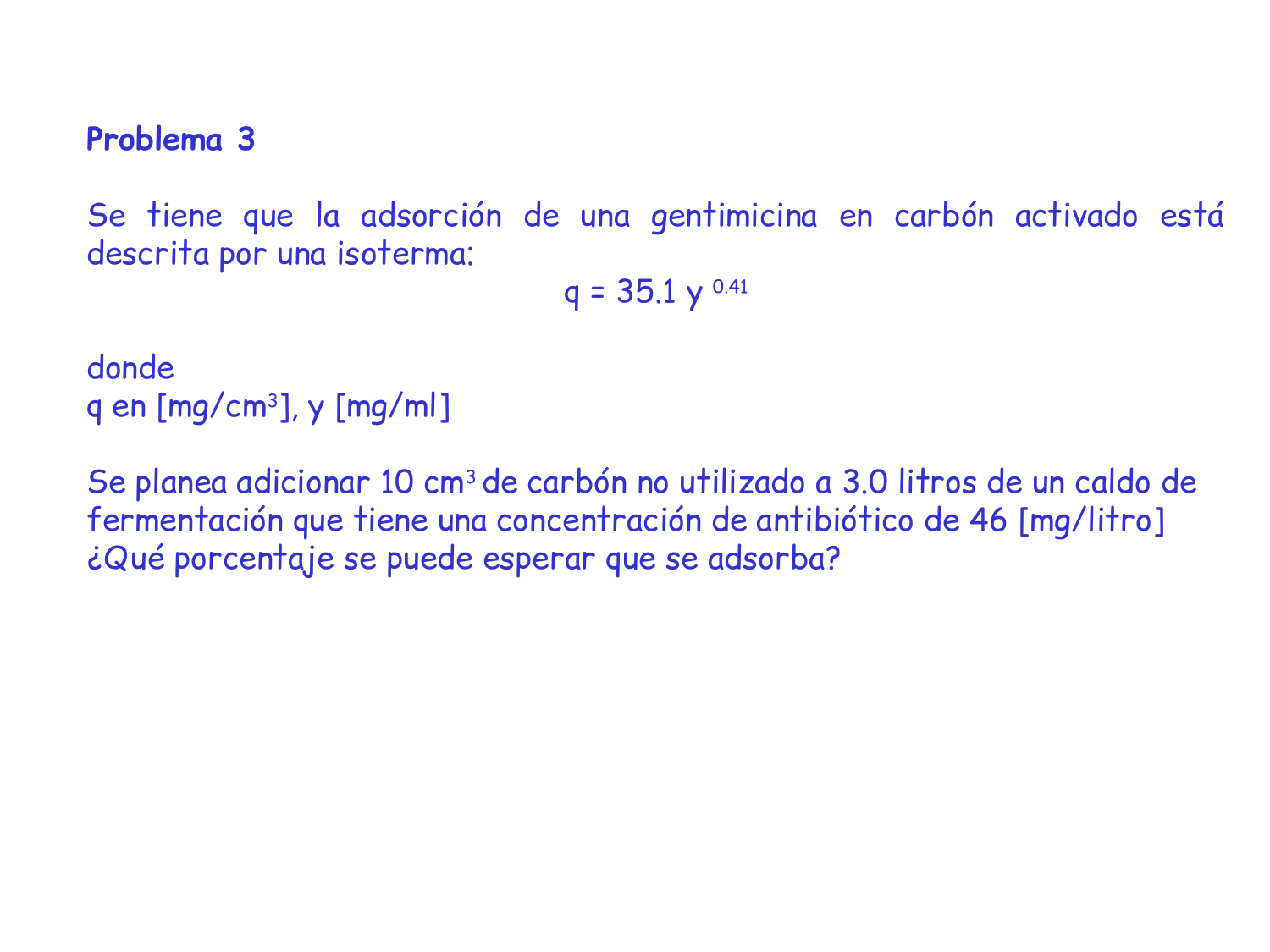

Problema 3

Se tiene que la adsorción de una gentimicina en carbón activado está descrita por una isoterma:
q = 35.1 y 0.41

donde
q en [mg/cm3], y [mg/ml]

Se planea adicionar 10 cm3 de carbón no utilizado a 3.0 litros de un caldo de fermentación que tiene una concentración de antibiótico de 46 [mg/litro] ¿Qué porcentaje se puede esperar que se adsorba?